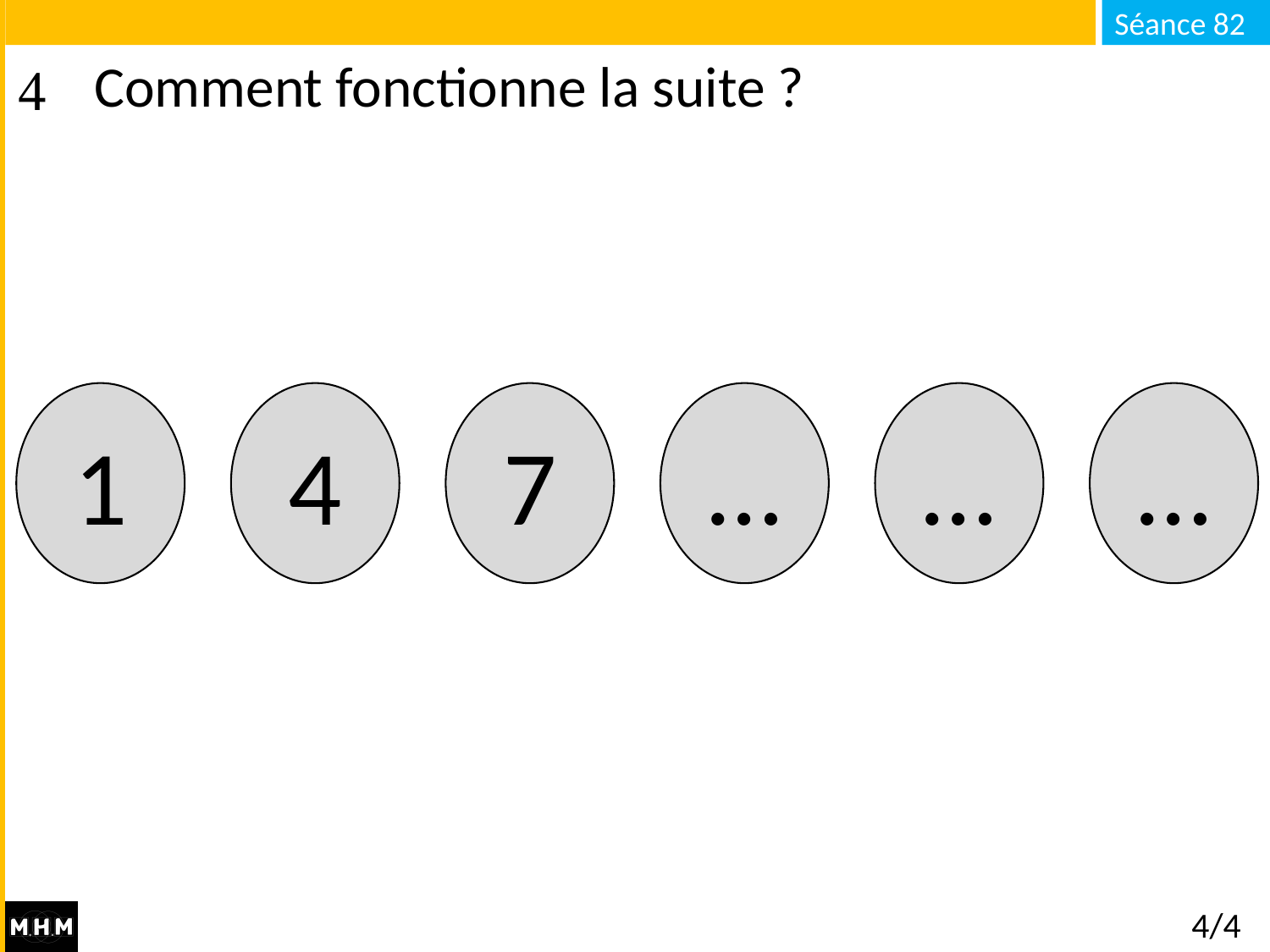

# Comment fonctionne la suite ?
1
4
7
…
…
…
4/4